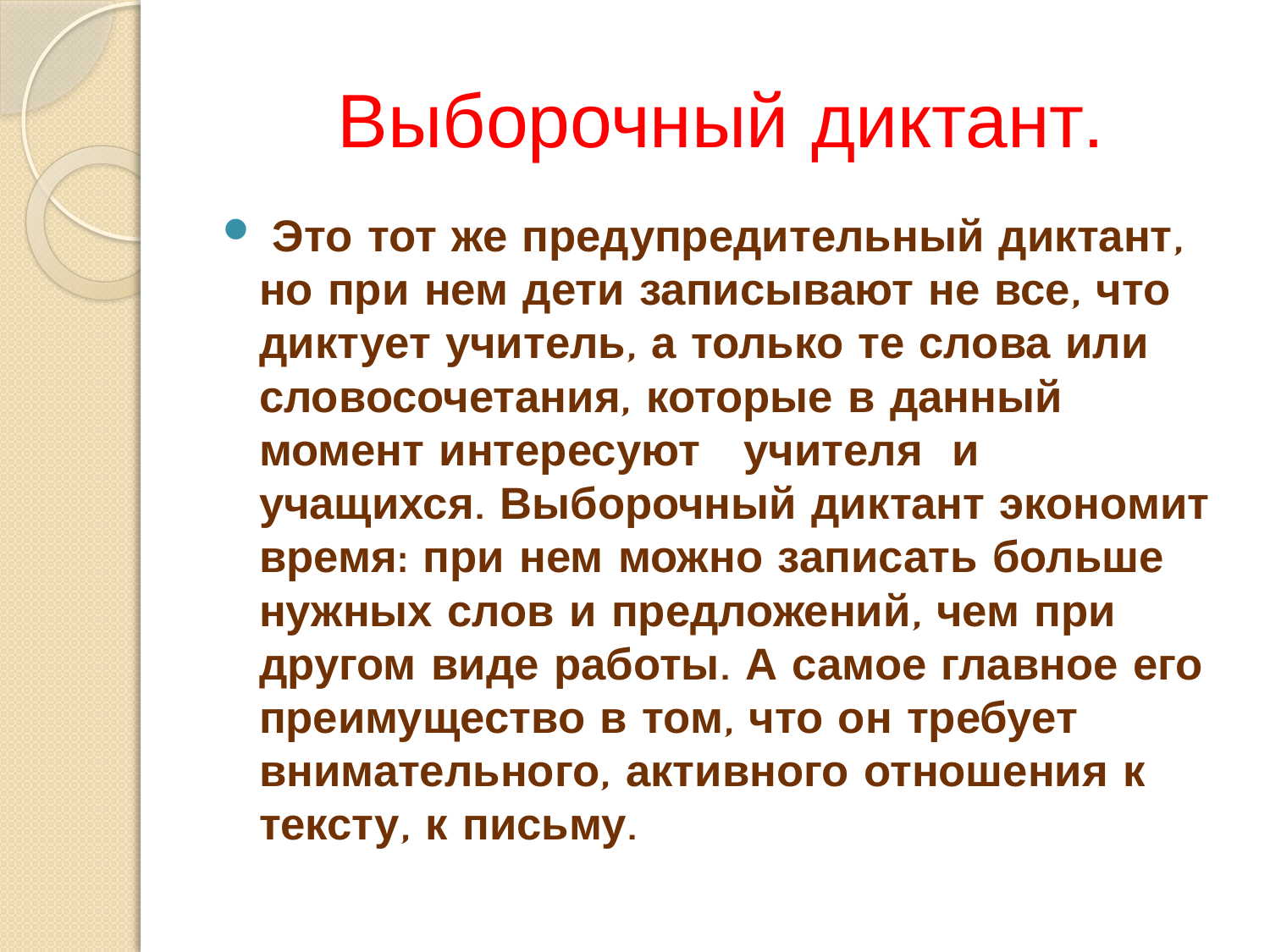

# Выборочный диктант.
 Это тот же предупредительный диктант, но при нем дети записывают не все, что диктует учитель, а только те слова или словосочетания, которые в данный момент интересуют   учителя  и  учащихся. Выборочный диктант экономит время: при нем можно записать больше нужных слов и предложений, чем при другом виде работы. А самое главное его преимущество в том, что он требует внимательного, активного отношения к тексту, к письму.